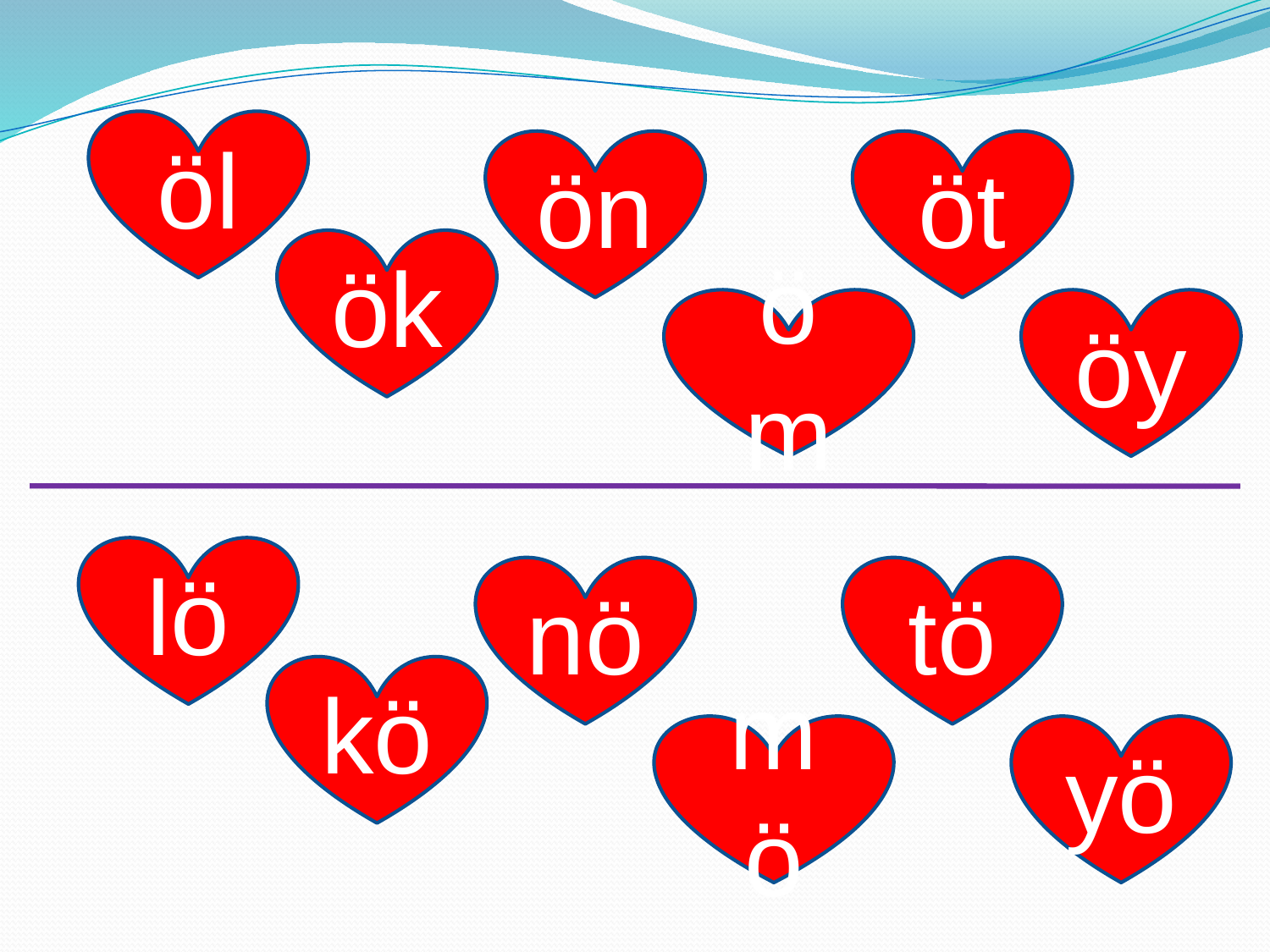

öl
ön
öt
ök
öm
öy
lö
nö
tö
kö
mö
yö